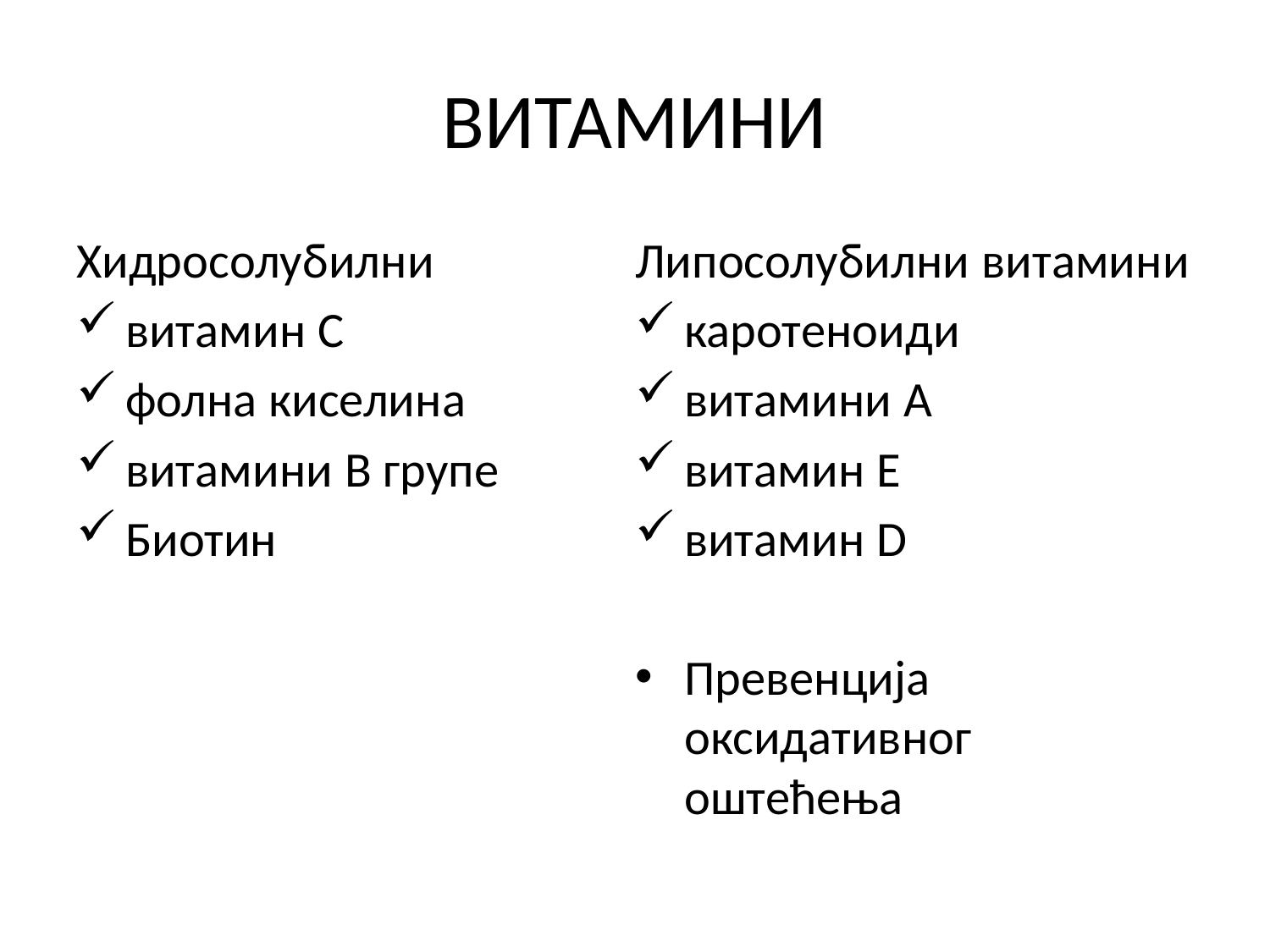

# ВИТАМИНИ
Хидросолубилни
витамин C
фолна киселина
витамини B групе
Биотин

Липосолубилни витамини
каротеноиди
витамини А
витамин Е
витамин D

Превенција оксидативног оштећења